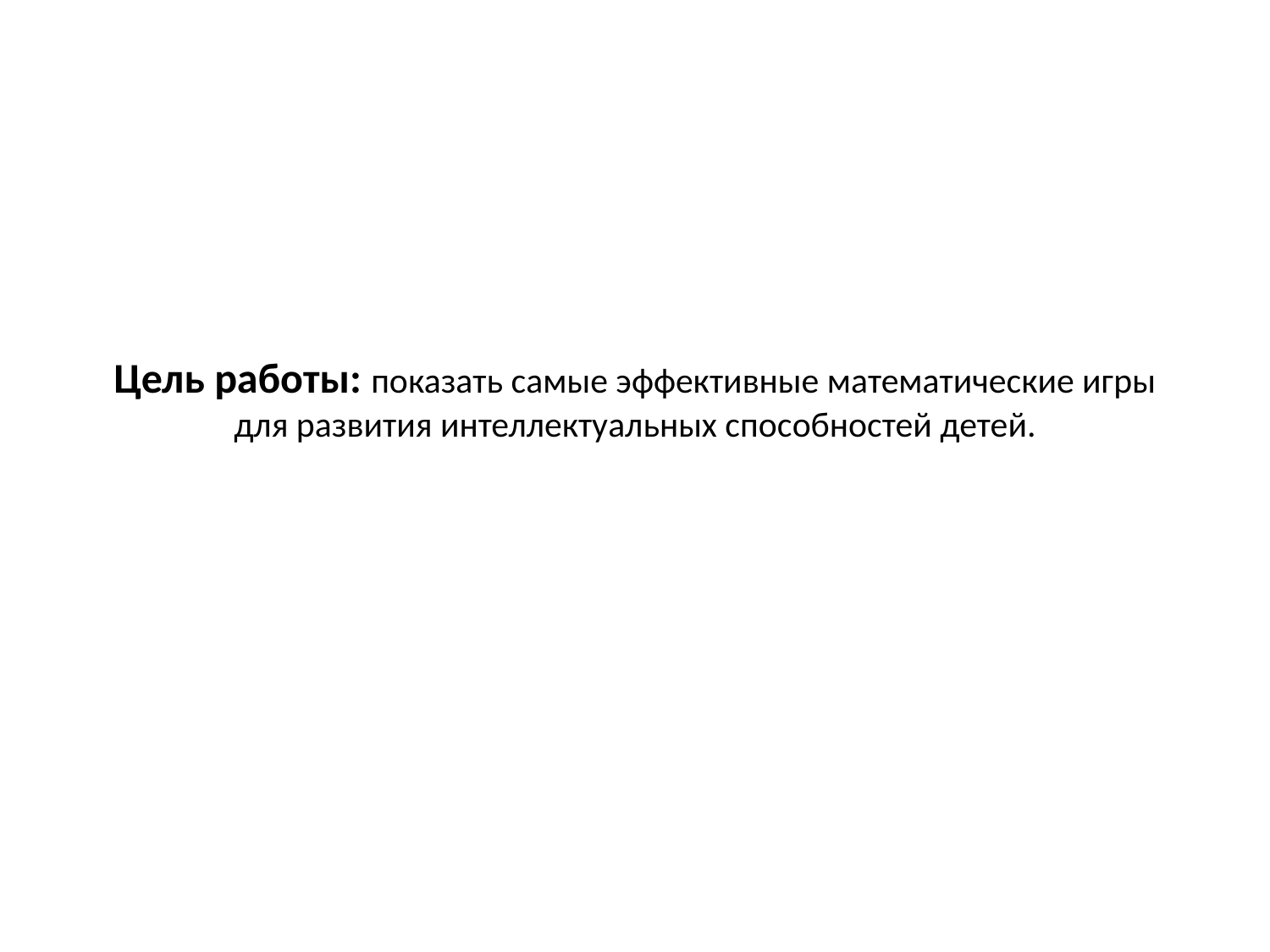

# Цель работы: показать самые эффективные математические игры для развития интеллектуальных способностей детей.